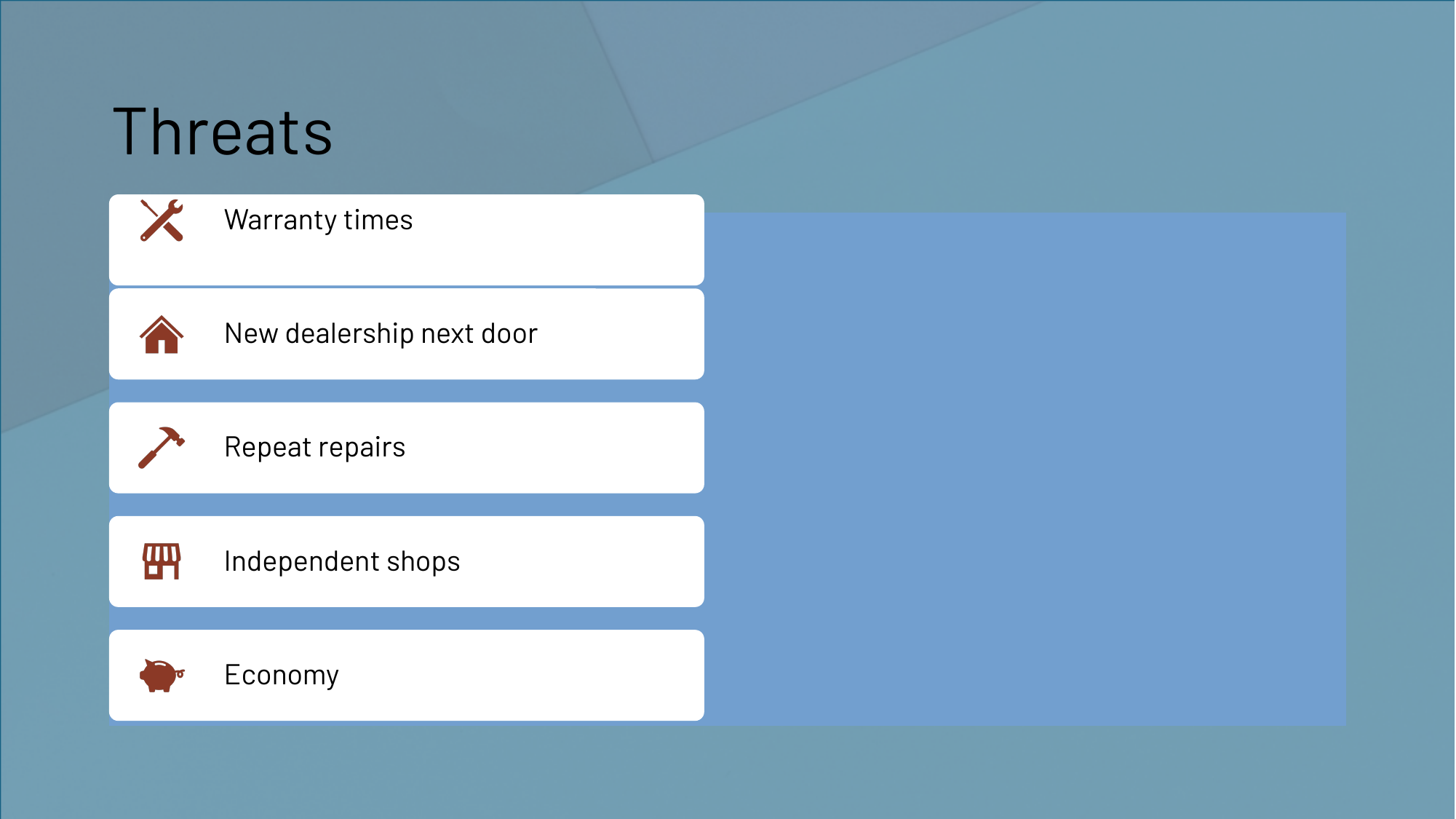

# Threats
Warranty times
New dealership next door
Repeat repairs
Independent shops
Economy